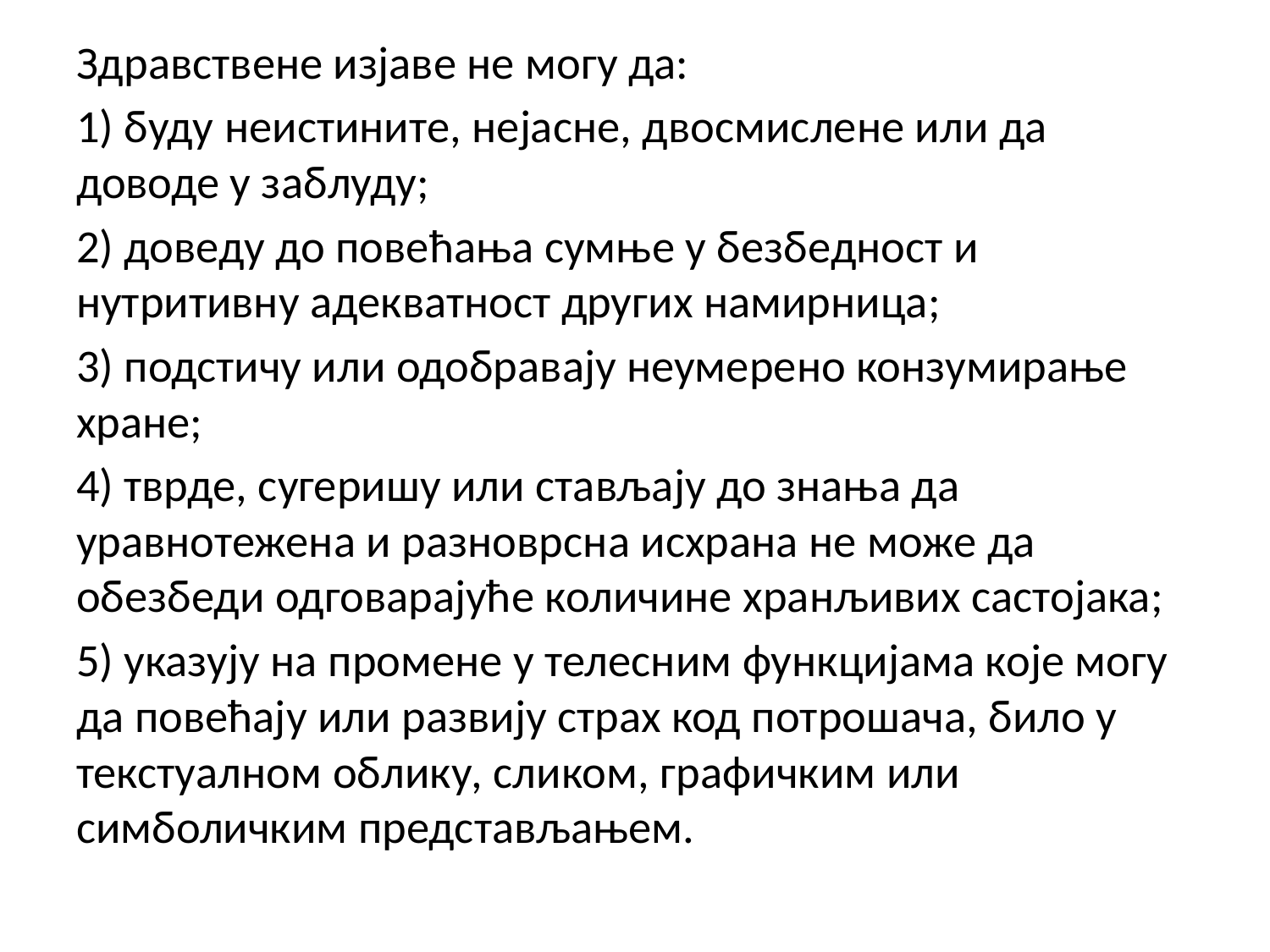

Здравствене изјаве не могу да:
1) буду неистините, нејасне, двосмислене или да доводе у заблуду;
2) доведу до повећања сумње у безбедност и нутритивну адекватност других намирница;
3) подстичу или одобравају неумерено конзумирање хране;
4) тврде, сугеришу или стављају до знања да уравнотежена и разноврсна исхрана не може да обезбеди одговарајуће количине хранљивих састојака;
5) указују на промене у телесним функцијама које могу да повећају или развију страх код потрошача, било у текстуалном облику, сликом, графичким или симболичким представљањем.